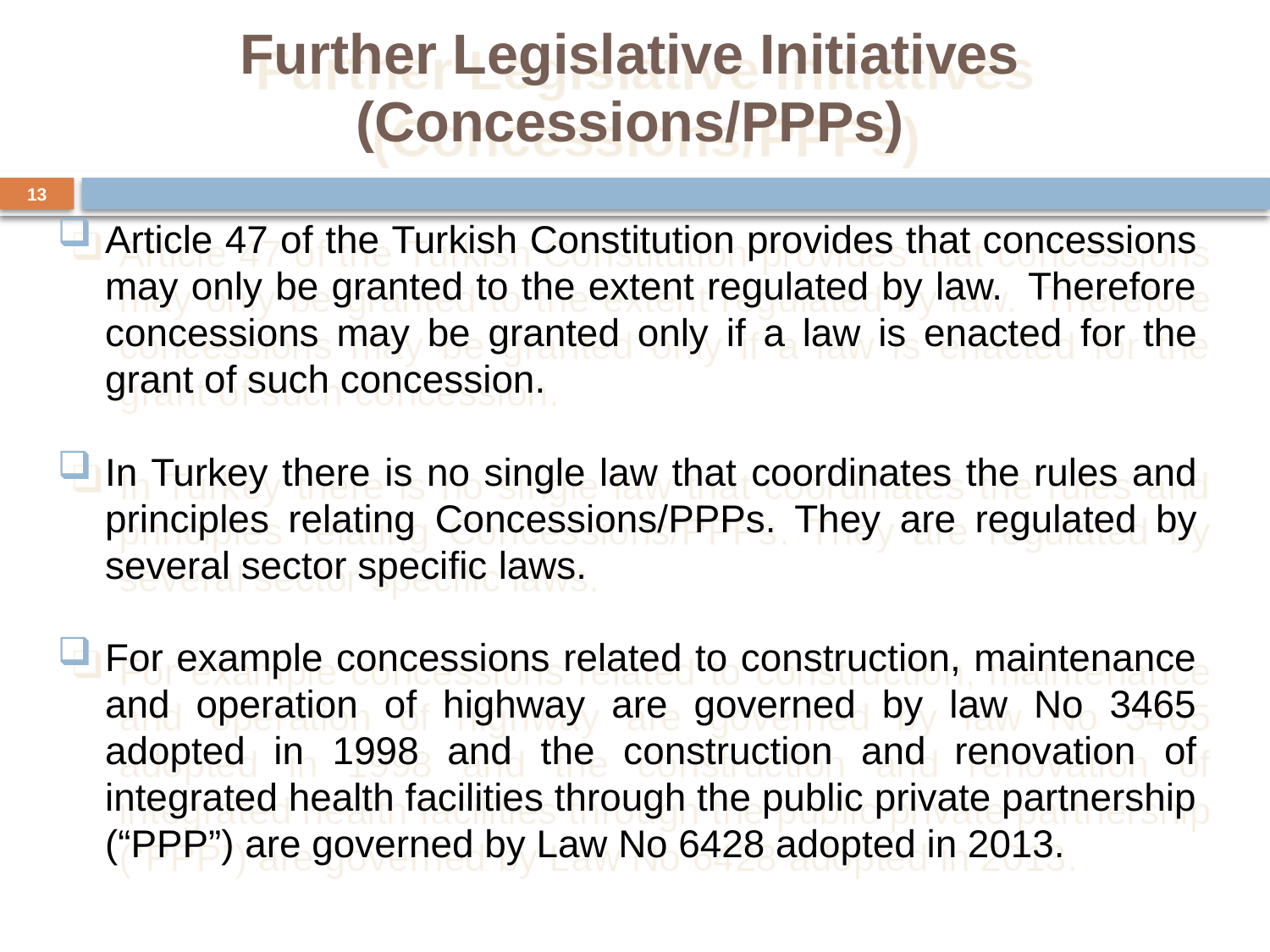

#
Further Legislative Initiatives (Concessions/PPPs)
13
Article 47 of the Turkish Constitution provides that concessions may only be granted to the extent regulated by law.  Therefore concessions may be granted only if a law is enacted for the grant of such concession.

In Turkey there is no single law that coordinates the rules and principles relating Concessions/PPPs. They are regulated by several sector specific laws.

For example concessions related to construction, maintenance and operation of highway are governed by law No 3465 adopted in 1998 and the construction and renovation of integrated health facilities through the public private partnership (“PPP”) are governed by Law No 6428 adopted in 2013.